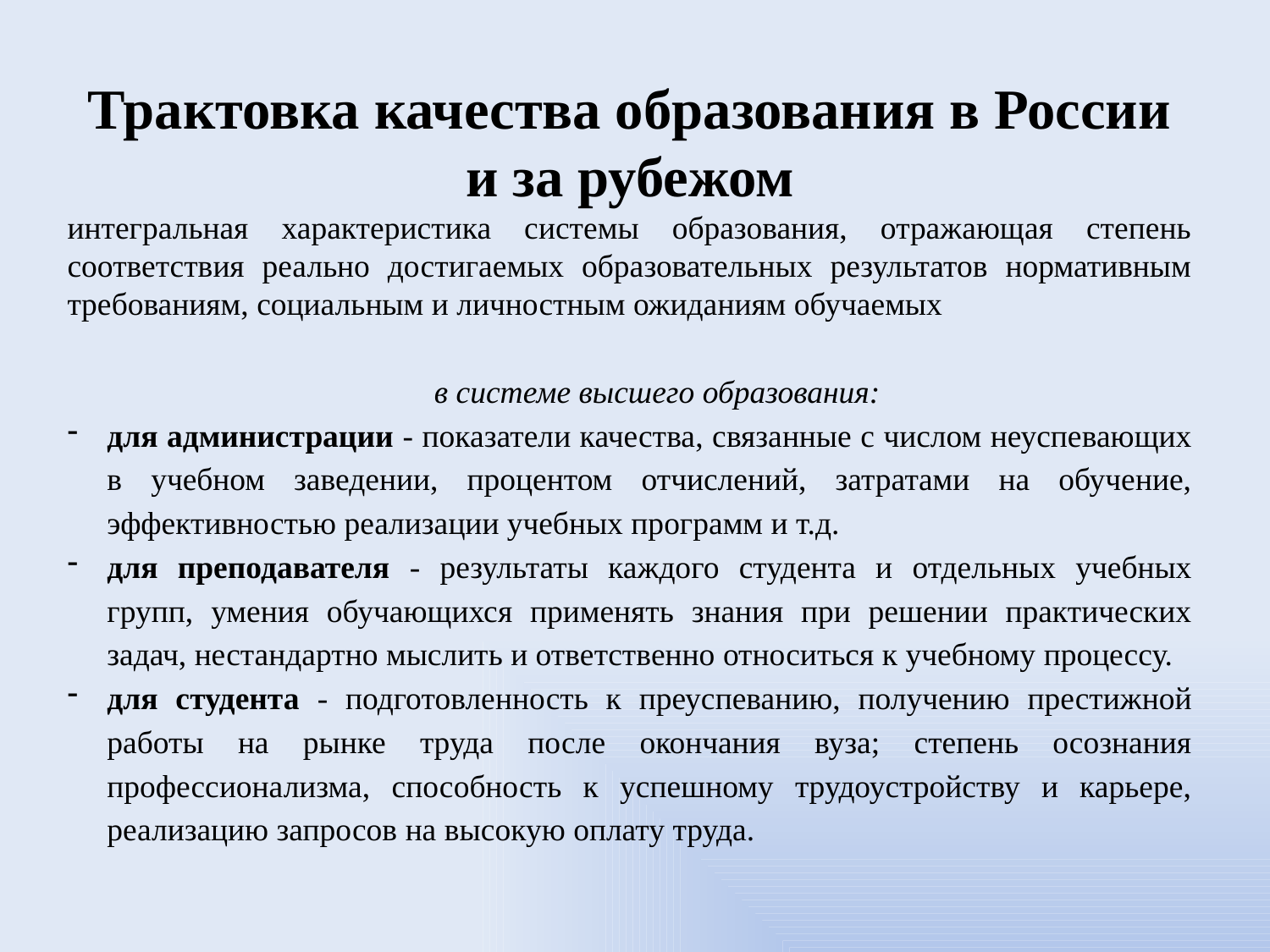

Трактовка качества образования в России и за рубежом
интегральная характеристика системы образования, отражающая степень соответствия реально достигаемых образовательных результатов нормативным требованиям, социальным и личностным ожиданиям обучаемых

в системе высшего образования:
для администрации - показатели качества, связанные с числом неуспевающих в учебном заведении, процентом отчислений, затратами на обучение, эффективностью реализации учебных программ и т.д.
для преподавателя - результаты каждого студента и отдельных учебных групп, умения обучающихся применять знания при решении практических задач, нестандартно мыслить и ответственно относиться к учебному процессу.
для студента - подготовленность к преуспеванию, получению престижной работы на рынке труда после окончания вуза; степень осознания профессионализма, способность к успешному трудоустройству и карьере, реализацию запросов на высокую оплату труда.